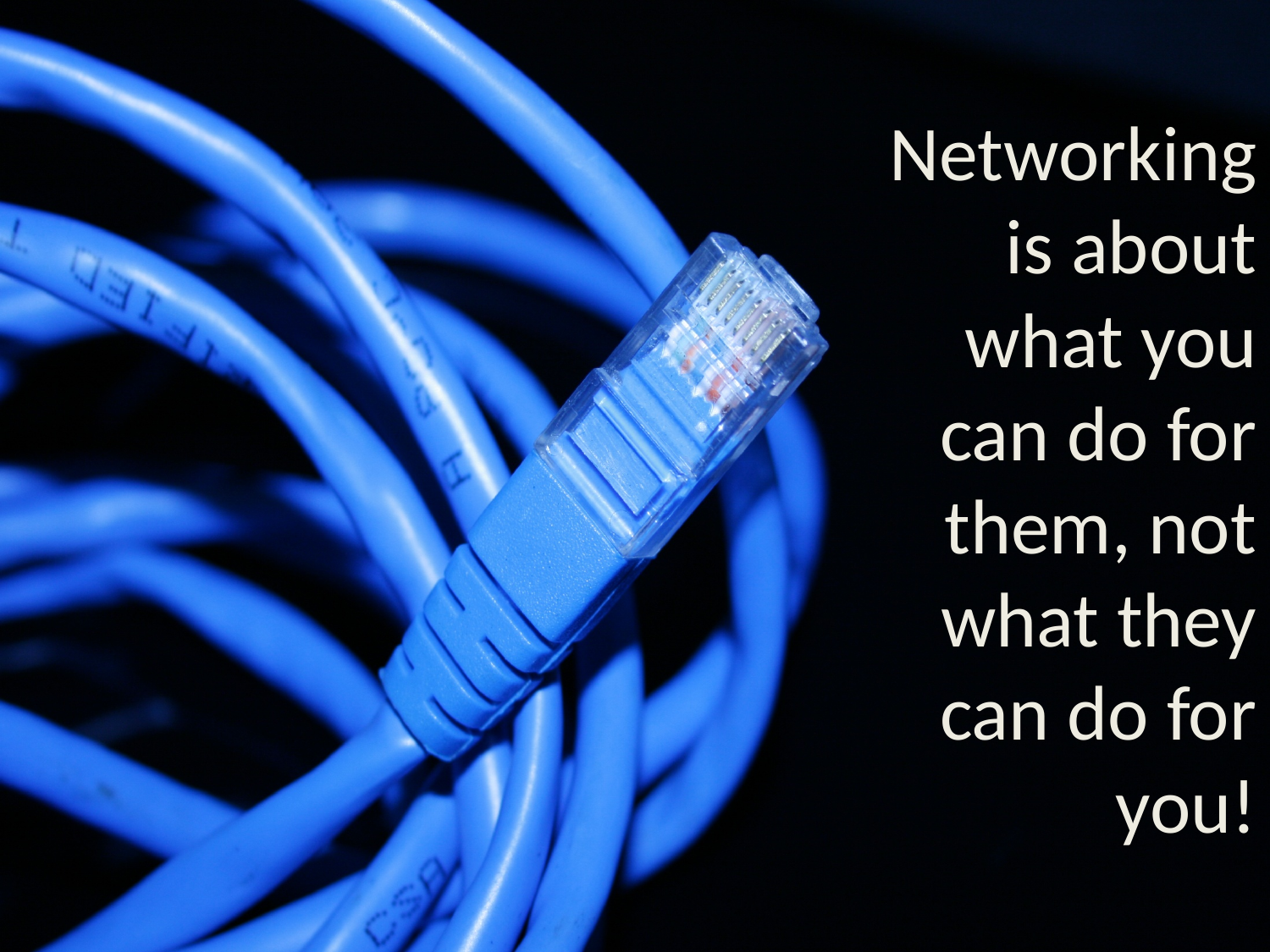

# Networking is about what you can do for them, not what they can do for you!